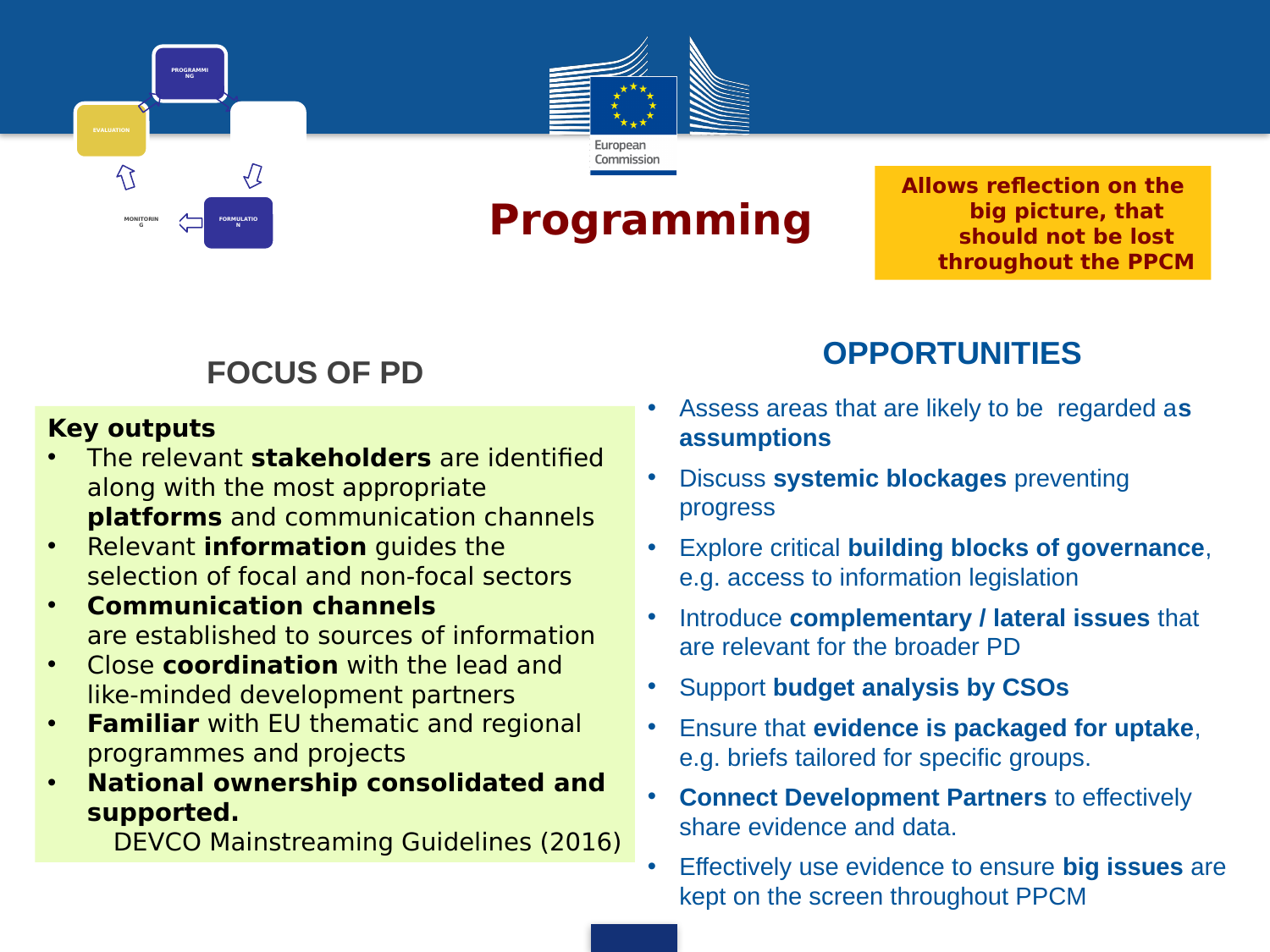

PROGRAMMING
IDENTIFICATION
FORMULATION
MONITORING
EVALUATION
Allows reflection on the big picture, that should not be lost throughout the PPCM
Programming
OPPORTUNITIES
FOCUS OF PD
Assess areas that are likely to be  regarded as assumptions
Discuss systemic blockages preventing progress
Explore critical building blocks of governance, e.g. access to information legislation
Introduce complementary / lateral issues that are relevant for the broader PD
Support budget analysis by CSOs
Ensure that evidence is packaged for uptake, e.g. briefs tailored for specific groups.
Connect Development Partners to effectively share evidence and data.
Effectively use evidence to ensure big issues are kept on the screen throughout PPCM
Assess mutual expectations and understanding of the needs and opportunities
Agree on the evidence and the gaps that need to be addressed through analysis and/or validate findings on the country situation
Interpret jointly findings from analysis!
Decide on areas of concentration in the Multiannual Indicative Programme: identify focal sectors and key priorities
Avoid duplications /determine absorption capacity
Discuss and learn lessons of past programming for future cooperation

Key outputs
The relevant stakeholders are identified along with the most appropriate platforms and communication channels
Relevant information guides the selection of focal and non-focal sectors
Communication channels are established to sources of information
Close coordination with the lead and like-minded development partners
Familiar with EU thematic and regional programmes and projects
National ownership consolidated and supported.
DEVCO Mainstreaming Guidelines (2016)